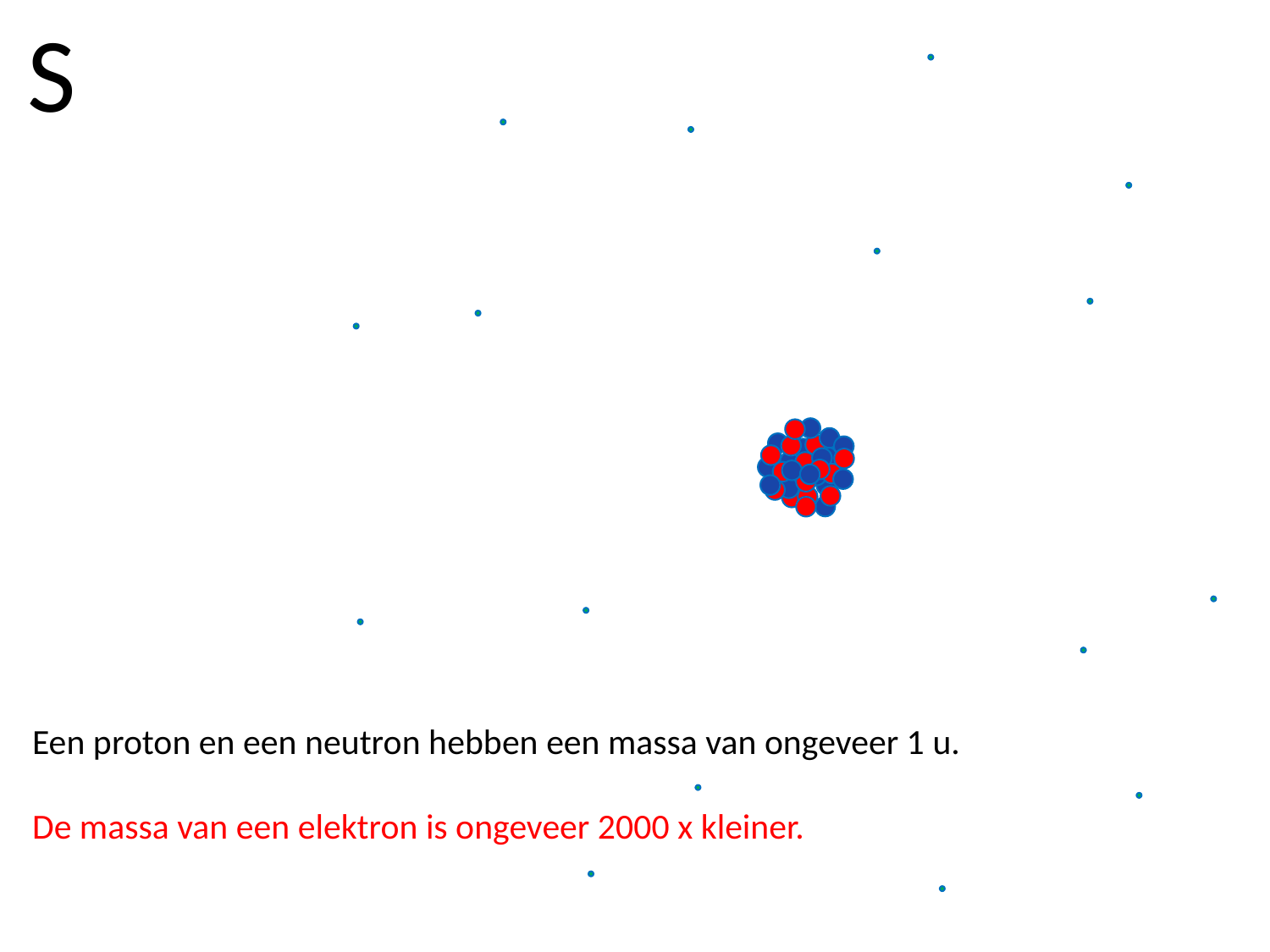

S

Een proton en een neutron hebben een massa van ongeveer 1 u.

De massa van een elektron is ongeveer 2000 x kleiner.